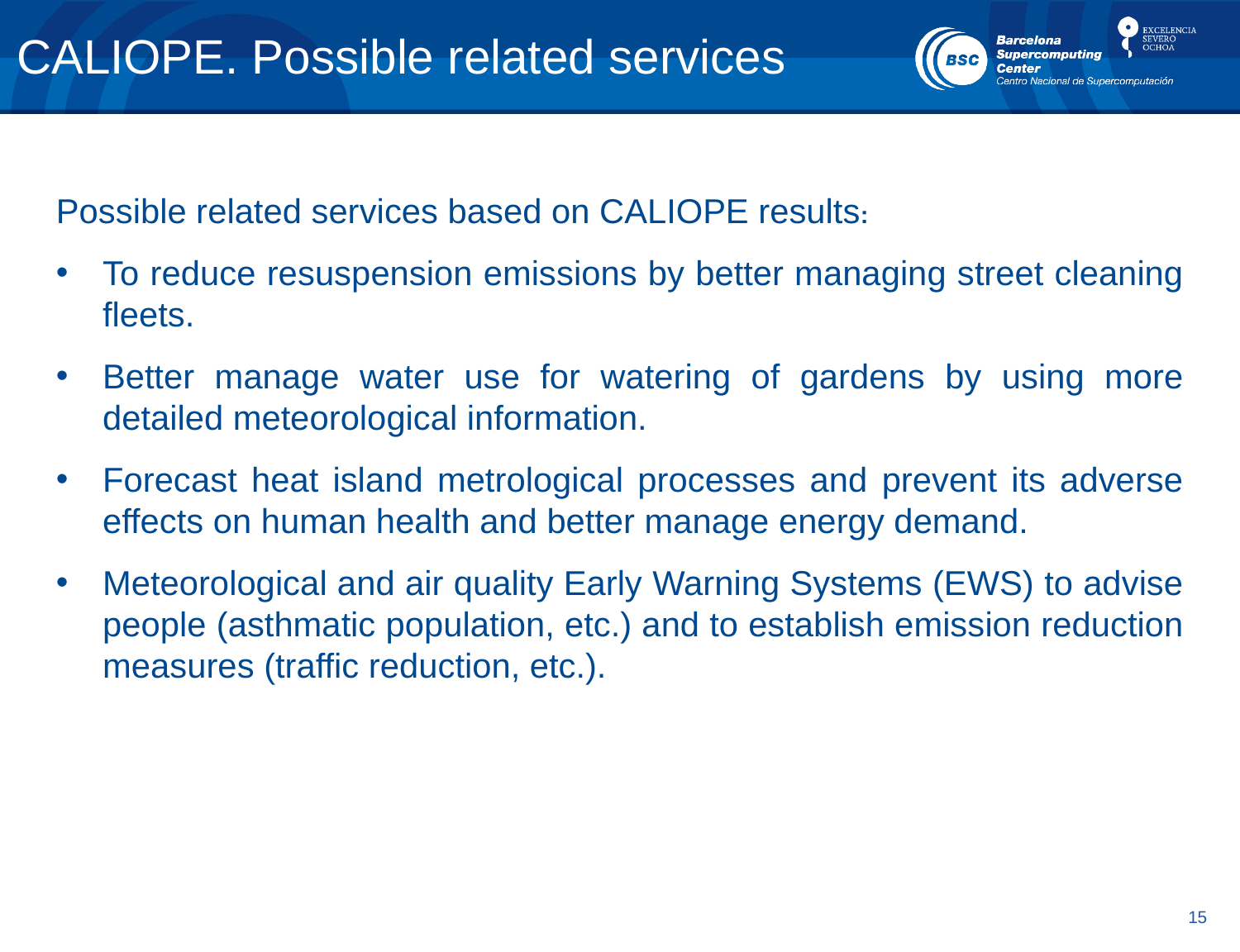

# CALIOPE. Possible related services
Possible related services based on CALIOPE results:
To reduce resuspension emissions by better managing street cleaning fleets.
Better manage water use for watering of gardens by using more detailed meteorological information.
Forecast heat island metrological processes and prevent its adverse effects on human health and better manage energy demand.
Meteorological and air quality Early Warning Systems (EWS) to advise people (asthmatic population, etc.) and to establish emission reduction measures (traffic reduction, etc.).